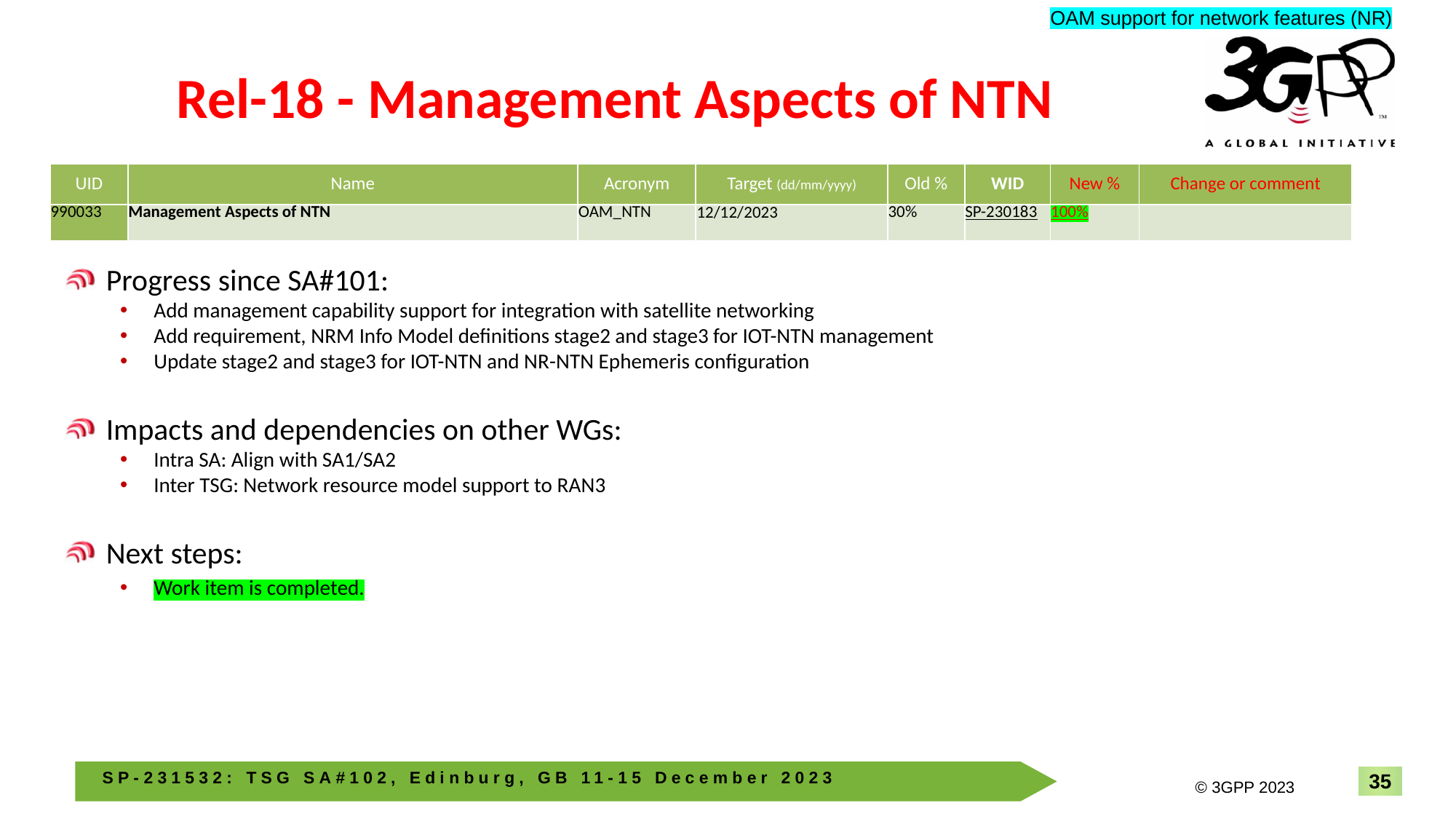

OAM support for network features (NR)
# Rel-18 - Management Aspects of NTN
| UID | Name | Acronym | Target (dd/mm/yyyy) | Old % | WID | New % | Change or comment |
| --- | --- | --- | --- | --- | --- | --- | --- |
| 990033 | Management Aspects of NTN | OAM\_NTN | 12/12/2023 | 30% | SP-230183 | 100% |  |
Progress since SA#101:
Add management capability support for integration with satellite networking
Add requirement, NRM Info Model definitions stage2 and stage3 for IOT-NTN management
Update stage2 and stage3 for IOT-NTN and NR-NTN Ephemeris configuration

Impacts and dependencies on other WGs:
Intra SA: Align with SA1/SA2
Inter TSG: Network resource model support to RAN3

Next steps:
Work item is completed.